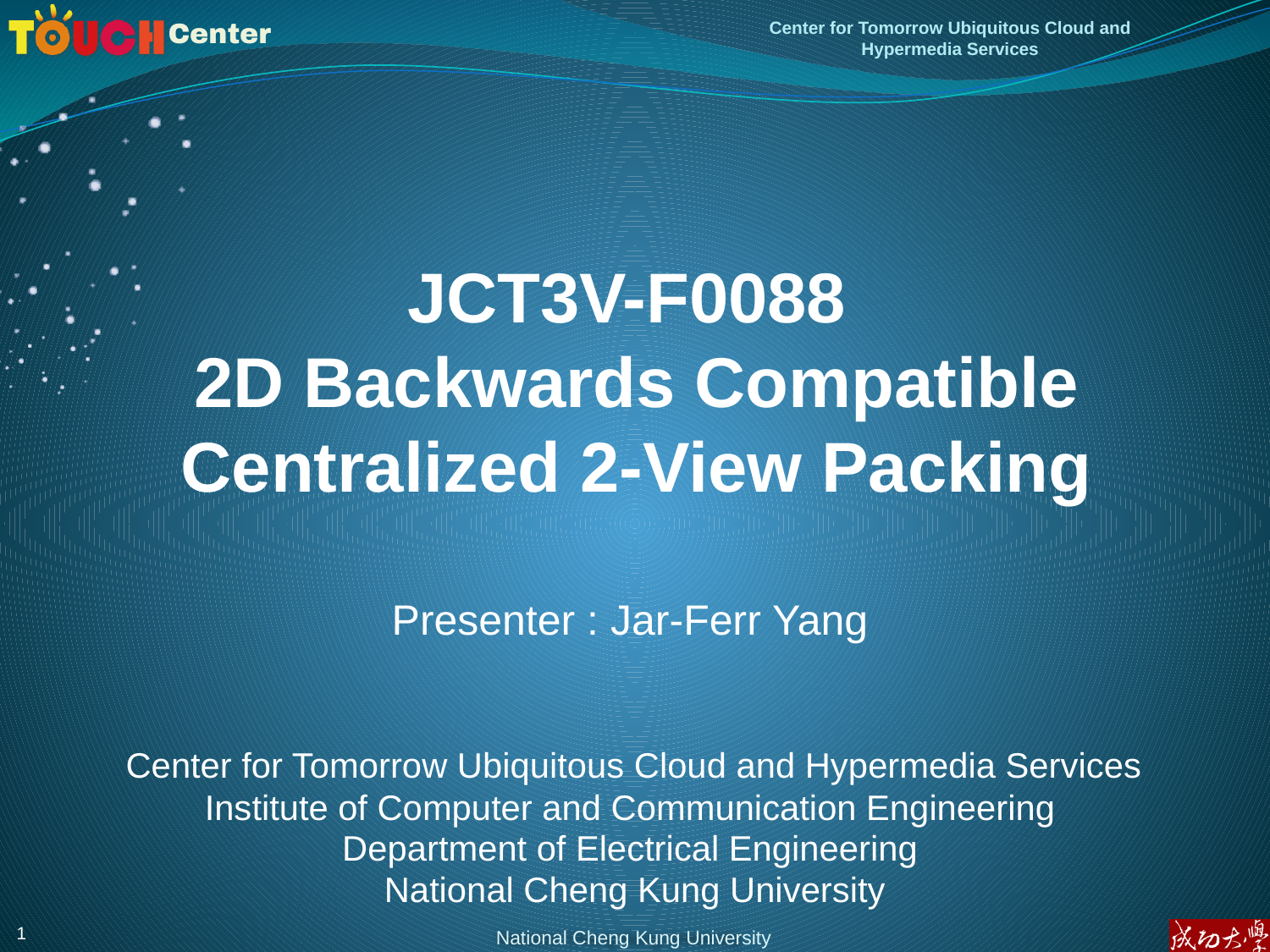

JCT3V-F0088
2D Backwards Compatible Centralized 2-View Packing
Presenter : Jar-Ferr Yang

 Center for Tomorrow Ubiquitous Cloud and Hypermedia Services
Institute of Computer and Communication Engineering
Department of Electrical Engineering
 National Cheng Kung University